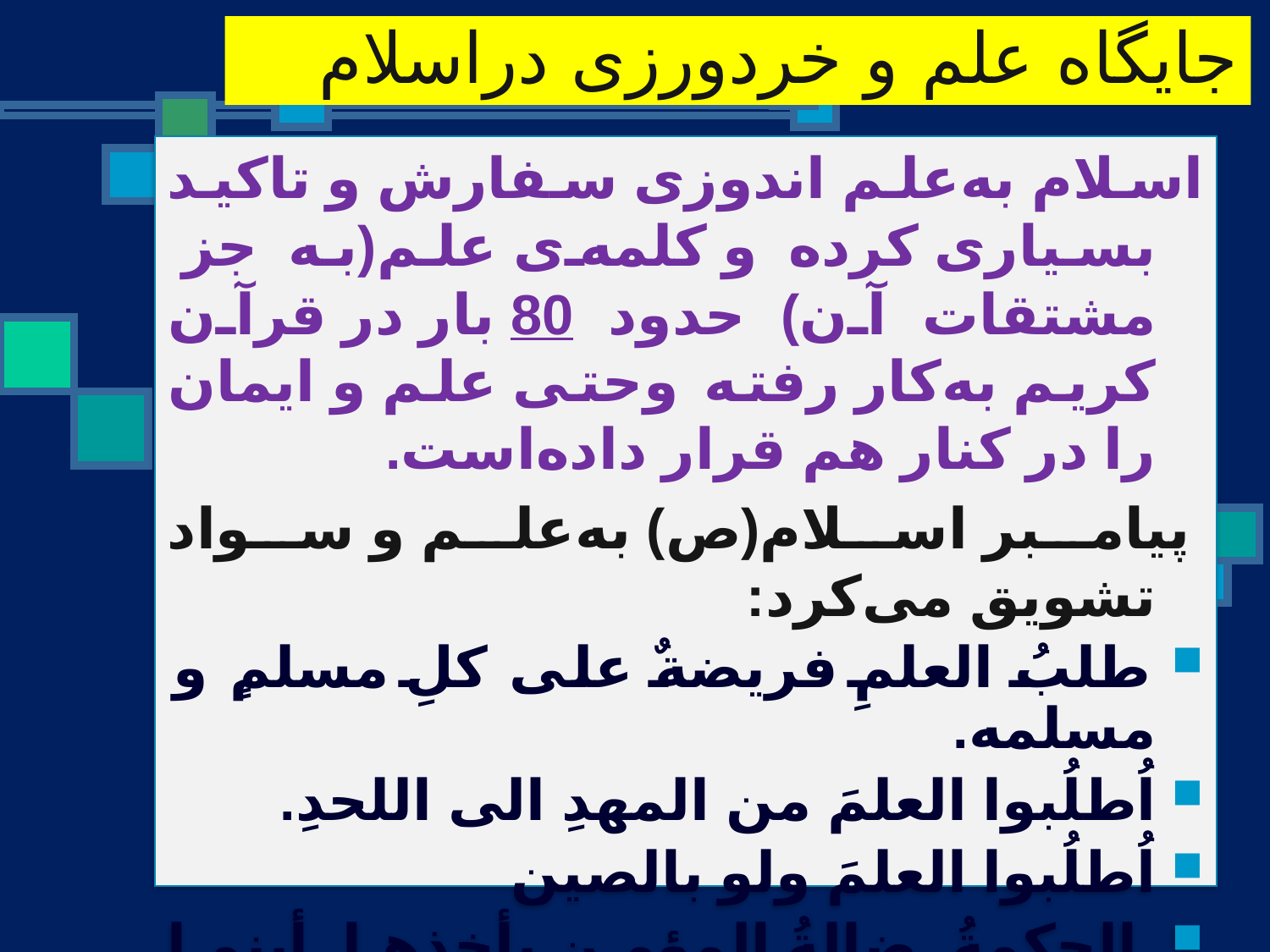

جایگاه علم و خردورزی در‌اسلام
اسلام به‌علم اندوزی سفارش و تاکید بسیاری کرده و کلمه‌ی علم(به جز مشتقات آن) حدود 80 بار در قرآن کریم به‌کار رفته وحتی علم و ایمان را در کنار هم قرار داده‌است.
 پیامبر اسلام(ص) به‌علم و سواد تشویق می‌کرد:
طلبُ العلمِ فریضةٌ علی کلِ مسلمٍ و مسلمه.
اُطلُبوا العلمَ من المهدِ الی اللحدِ.
اُطلُبوا العلمَ ولو بالصین
الحکمةُ ضالةُ المؤمن یأخذها أینما وجدها.